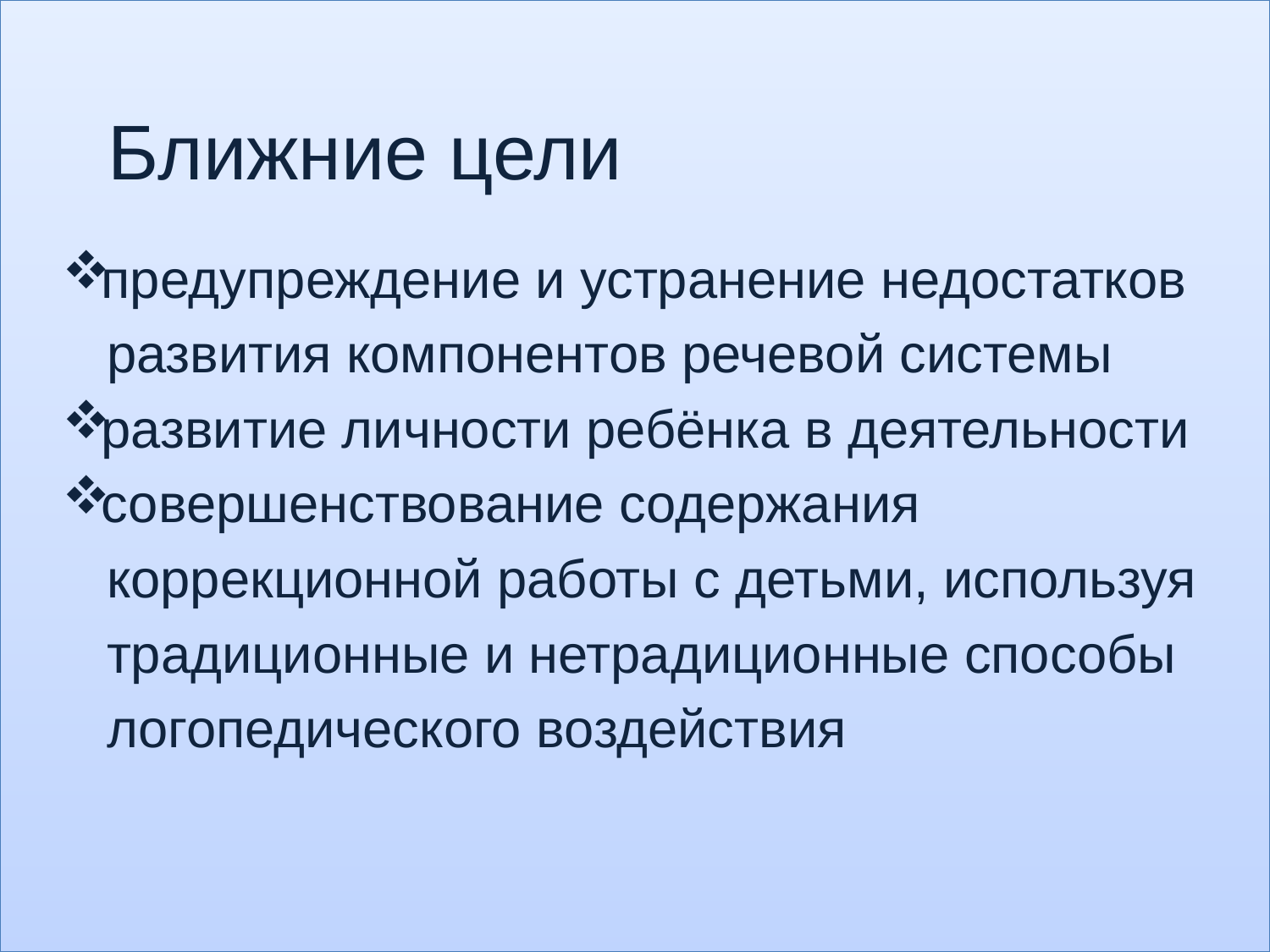

# Ближние цели
предупреждение и устранение недостатков
   развития компонентов речевой системы
развитие личности ребёнка в деятельности
совершенствование содержания
   коррекционной работы с детьми, используя
   традиционные и нетрадиционные способы
   логопедического воздействия